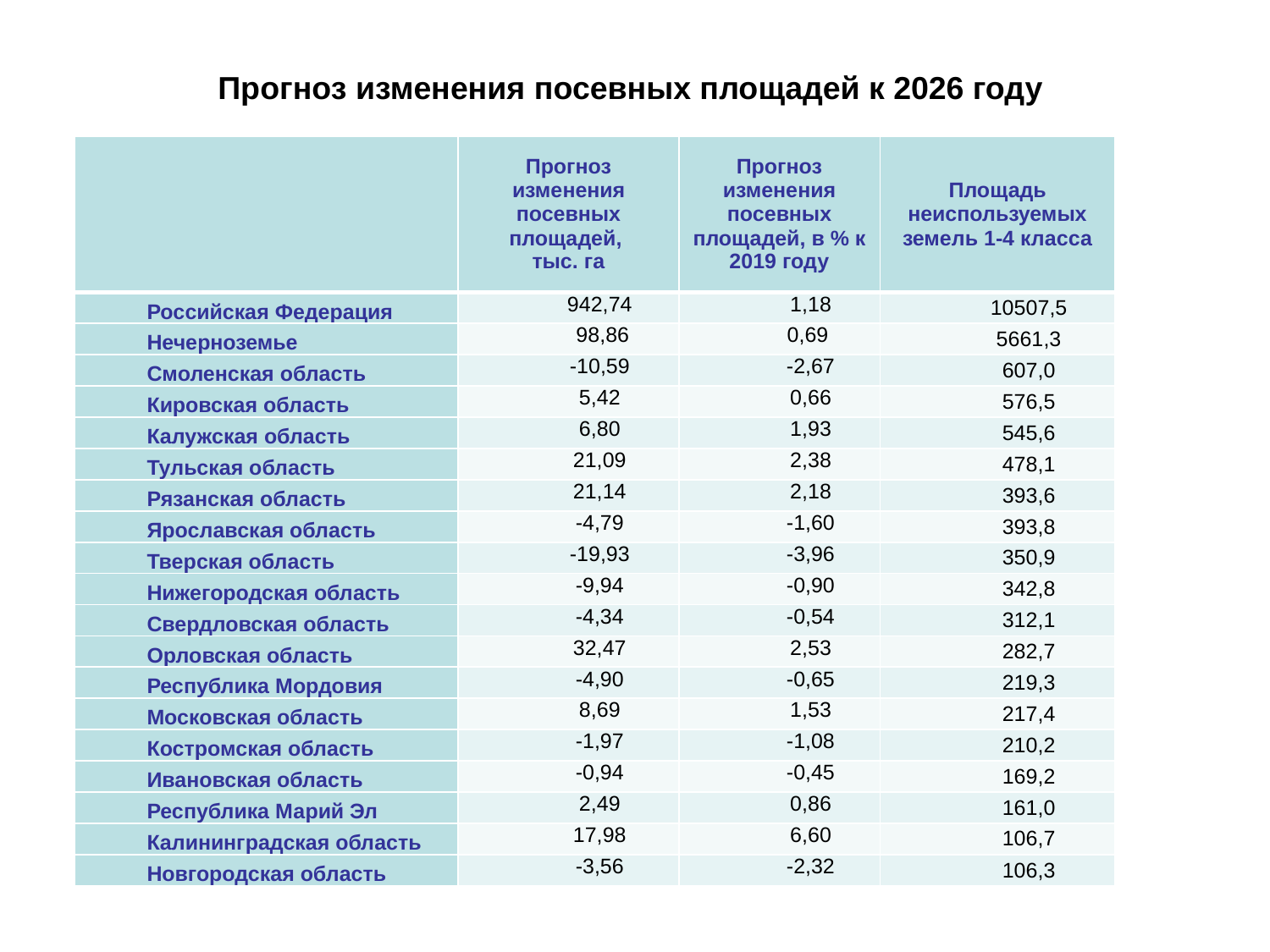

# Прогноз изменения посевных площадей к 2026 году
|  | Прогноз изменения посевных площадей, тыс. га | Прогноз изменения посевных площадей, в % к 2019 году | Площадь неиспользуемых земель 1-4 класса |
| --- | --- | --- | --- |
| Российская Федерация | 942,74 | 1,18 | 10507,5 |
| Нечерноземье | 98,86 | 0,69 | 5661,3 |
| Смоленская область | -10,59 | -2,67 | 607,0 |
| Кировская область | 5,42 | 0,66 | 576,5 |
| Калужская область | 6,80 | 1,93 | 545,6 |
| Тульская область | 21,09 | 2,38 | 478,1 |
| Рязанская область | 21,14 | 2,18 | 393,6 |
| Ярославская область | -4,79 | -1,60 | 393,8 |
| Тверская область | -19,93 | -3,96 | 350,9 |
| Нижегородская область | -9,94 | -0,90 | 342,8 |
| Свердловская область | -4,34 | -0,54 | 312,1 |
| Орловская область | 32,47 | 2,53 | 282,7 |
| Республика Мордовия | -4,90 | -0,65 | 219,3 |
| Московская область | 8,69 | 1,53 | 217,4 |
| Костромская область | -1,97 | -1,08 | 210,2 |
| Ивановская область | -0,94 | -0,45 | 169,2 |
| Республика Марий Эл | 2,49 | 0,86 | 161,0 |
| Калининградская область | 17,98 | 6,60 | 106,7 |
| Новгородская область | -3,56 | -2,32 | 106,3 |